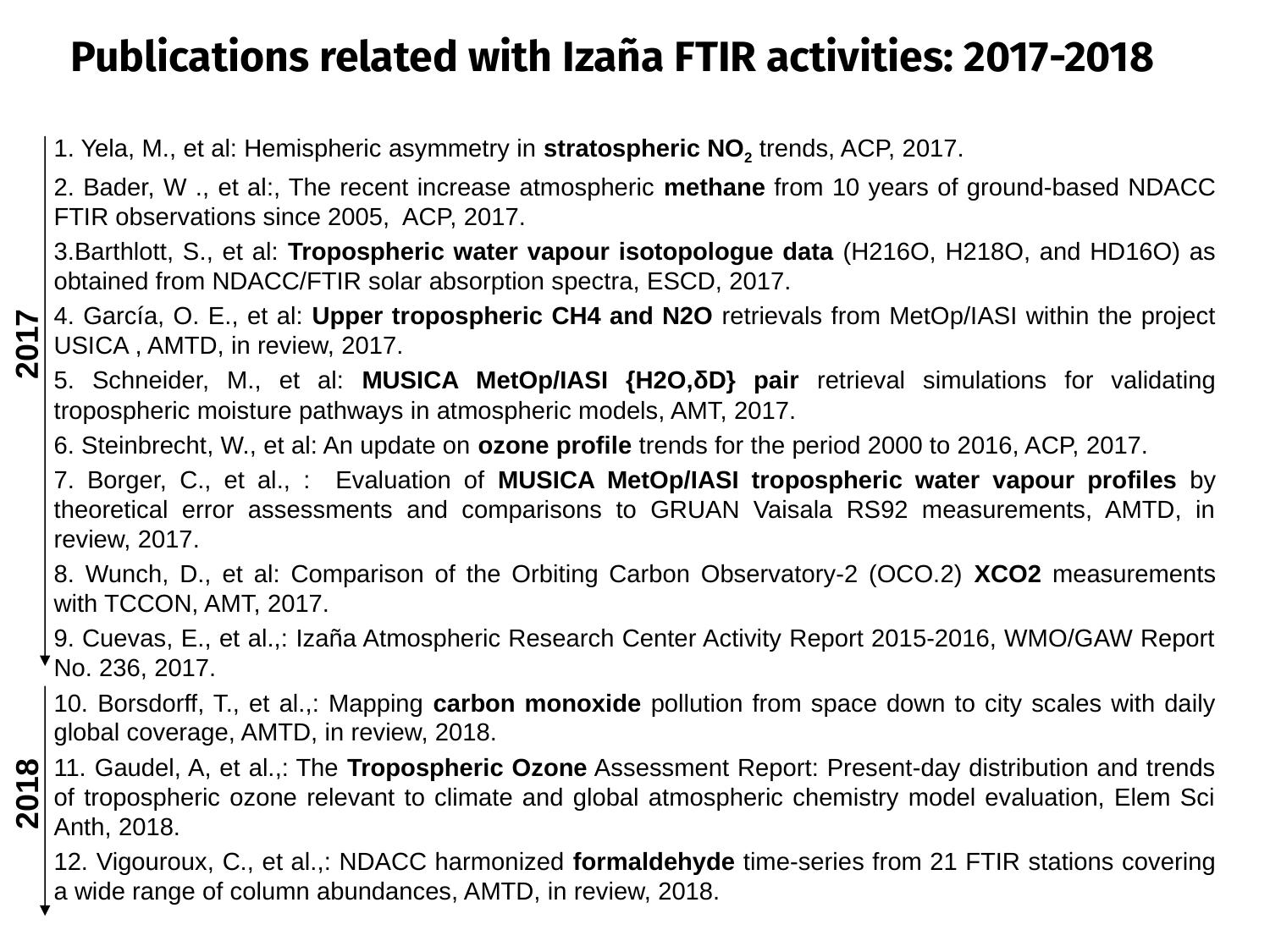

Publications related with Izaña FTIR activities: 2017-2018
1. Yela, M., et al: Hemispheric asymmetry in stratospheric NO2 trends, ACP, 2017.
2. Bader, W ., et al:, The recent increase atmospheric methane from 10 years of ground-based NDACC FTIR observations since 2005,  ACP, 2017.
3.Barthlott, S., et al: Tropospheric water vapour isotopologue data (H216O, H218O, and HD16O) as obtained from NDACC/FTIR solar absorption spectra, ESCD, 2017.
4. García, O. E., et al: Upper tropospheric CH4 and N2O retrievals from MetOp/IASI within the project USICA , AMTD, in review, 2017.
5. Schneider, M., et al: MUSICA MetOp/IASI {H2O,δD} pair retrieval simulations for validating tropospheric moisture pathways in atmospheric models, AMT, 2017.
6. Steinbrecht, W., et al: An update on ozone profile trends for the period 2000 to 2016, ACP, 2017.
7. Borger, C., et al., :  Evaluation of MUSICA MetOp/IASI tropospheric water vapour profiles by theoretical error assessments and comparisons to GRUAN Vaisala RS92 measurements, AMTD, in review, 2017.
8. Wunch, D., et al: Comparison of the Orbiting Carbon Observatory-2 (OCO.2) XCO2 measurements with TCCON, AMT, 2017.
9. Cuevas, E., et al.,: Izaña Atmospheric Research Center Activity Report 2015-2016, WMO/GAW Report No. 236, 2017.
10. Borsdorff, T., et al.,: Mapping carbon monoxide pollution from space down to city scales with daily global coverage, AMTD, in review, 2018.
11. Gaudel, A, et al.,: The Tropospheric Ozone Assessment Report: Present-day distribution and trends of tropospheric ozone relevant to climate and global atmospheric chemistry model evaluation, Elem Sci Anth, 2018.
12. Vigouroux, C., et al.,: NDACC harmonized formaldehyde time-series from 21 FTIR stations covering a wide range of column abundances, AMTD, in review, 2018.

2017

2018